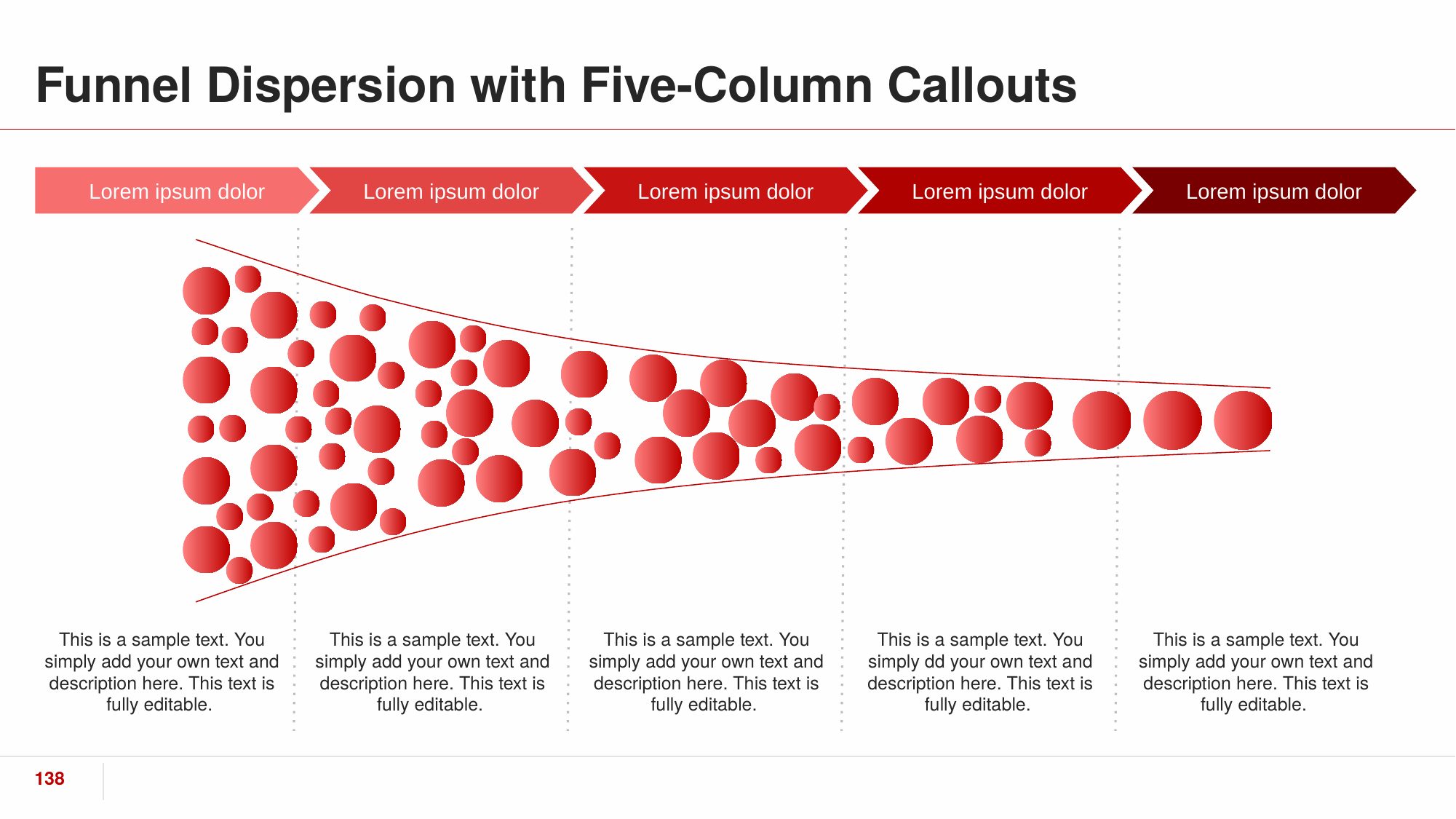

# Funnel Dispersion with Five-Column Callouts
Lorem ipsum dolor
Lorem ipsum dolor
Lorem ipsum dolor
Lorem ipsum dolor
Lorem ipsum dolor

This is a sample text. You simply add your own text and description here. This text is fully editable.
This is a sample text. You simply add your own text and description here. This text is fully editable.
This is a sample text. You simply add your own text and description here. This text is fully editable.
This is a sample text. You simply dd your own text and description here. This text is fully editable.
This is a sample text. You simply add your own text and description here. This text is fully editable.
138